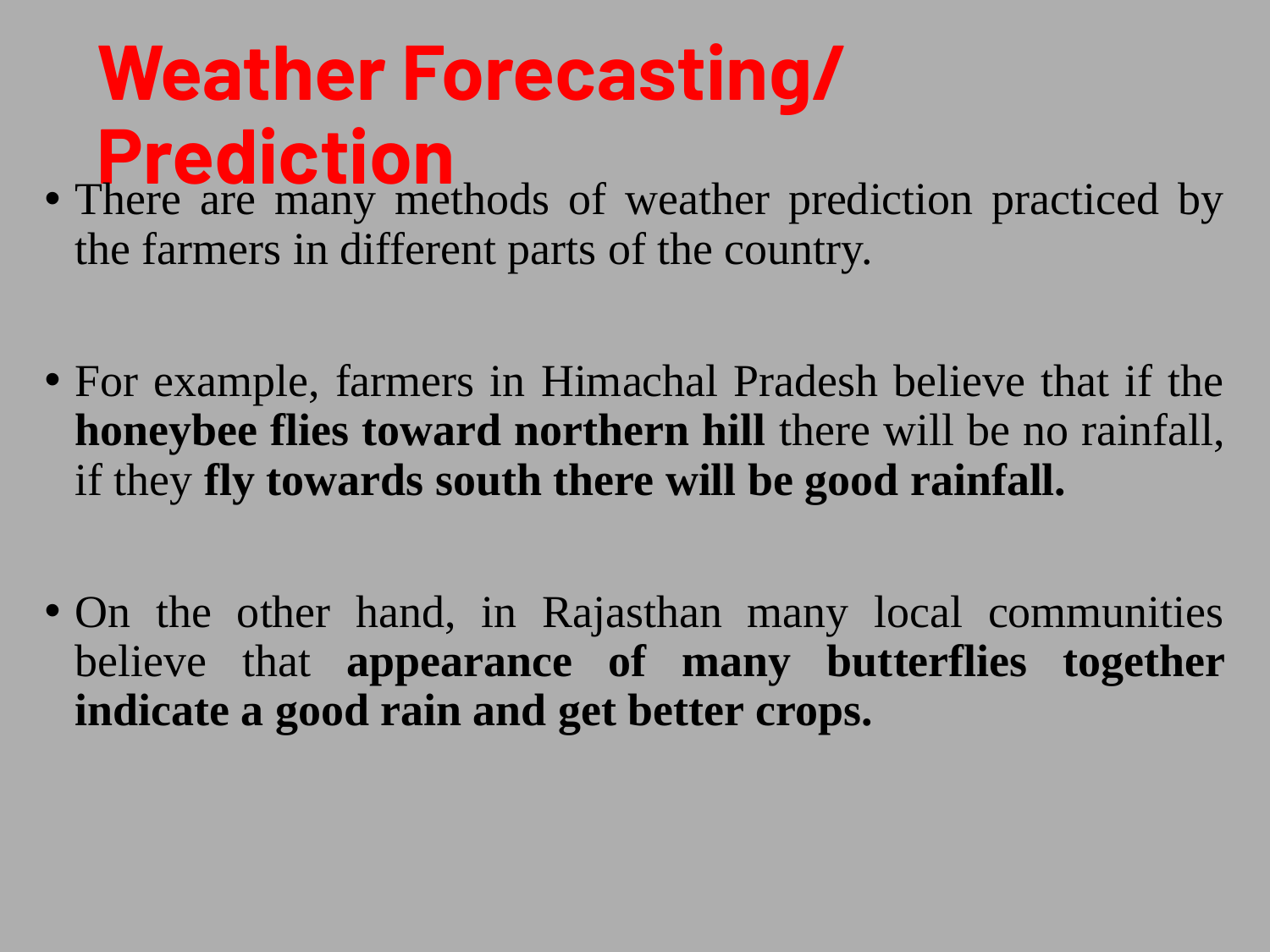

# Weather Forecasting/ Prediction
There are many methods of weather prediction practiced by the farmers in different parts of the country.

For example, farmers in Himachal Pradesh believe that if the honeybee flies toward northern hill there will be no rainfall, if they fly towards south there will be good rainfall.

On the other hand, in Rajasthan many local communities believe that appearance of many butterflies together indicate a good rain and get better crops.